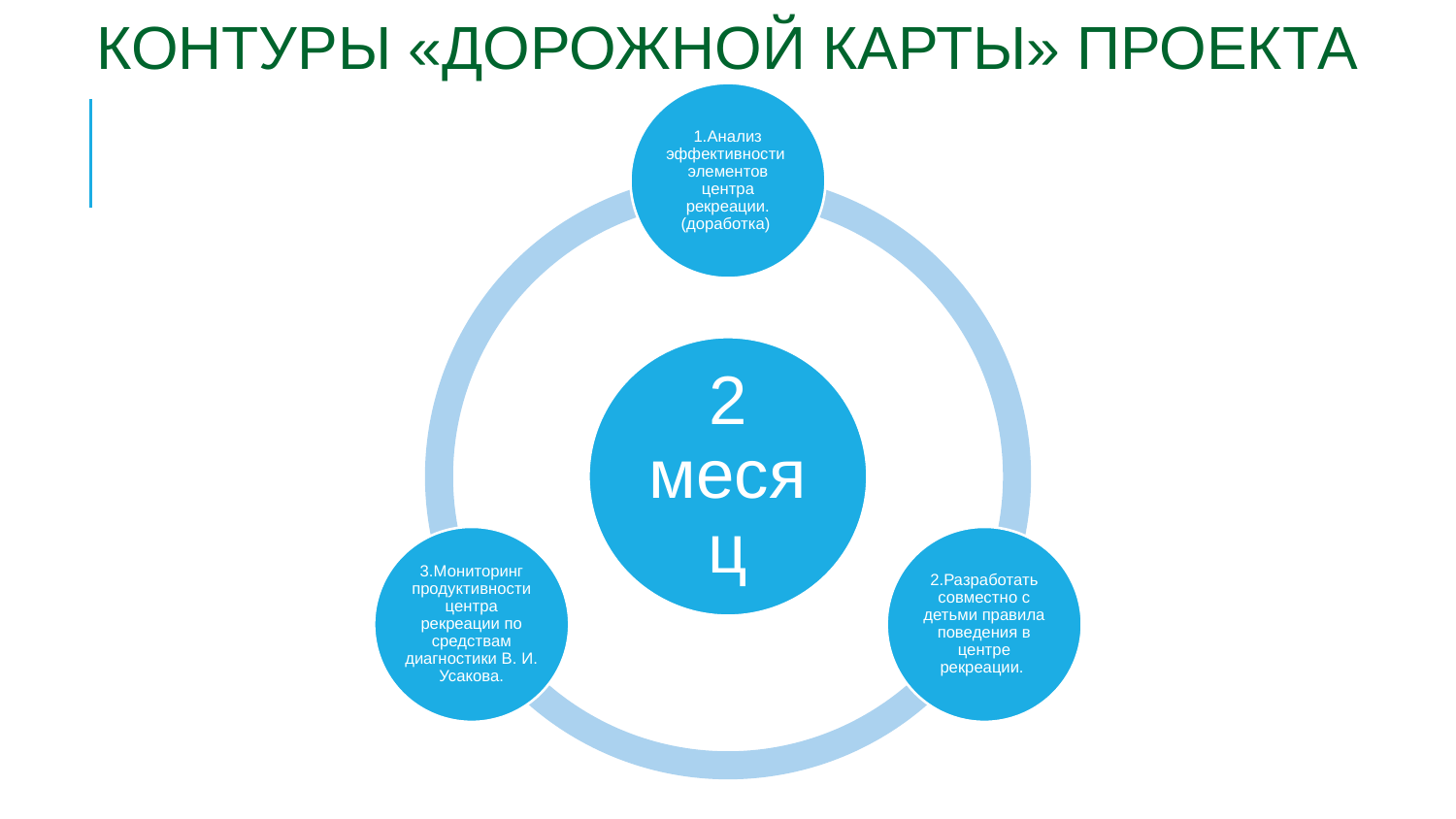

КОНТУРЫ «ДОРОЖНОЙ КАРТЫ» ПРОЕКТА
2 месяц
1.Анализ эффективности  элементов центра рекреации. (доработка)
2.Разработать совместно с детьми правила поведения в центре рекреации.
3.Мониторинг продуктивности центра рекреации по средствам диагностики В. И. Усакова.